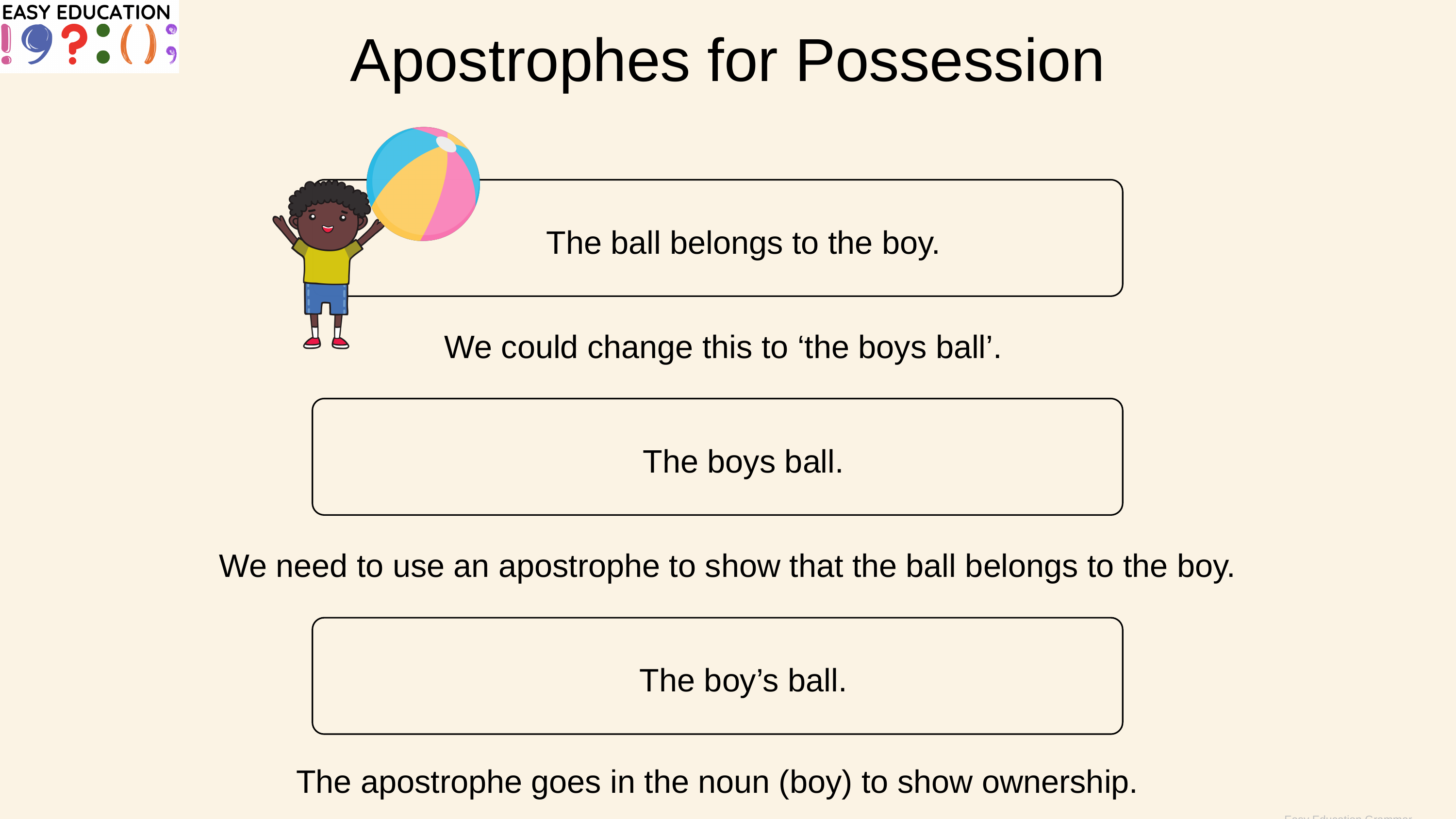

Apostrophes for Possession

The ball belongs to the boy.
We could change this to ‘the boys ball’.

The boys ball.
We need to use an apostrophe to show that the ball belongs to the boy.

The boy’s ball.
The apostrophe goes in the noun (boy) to show ownership.